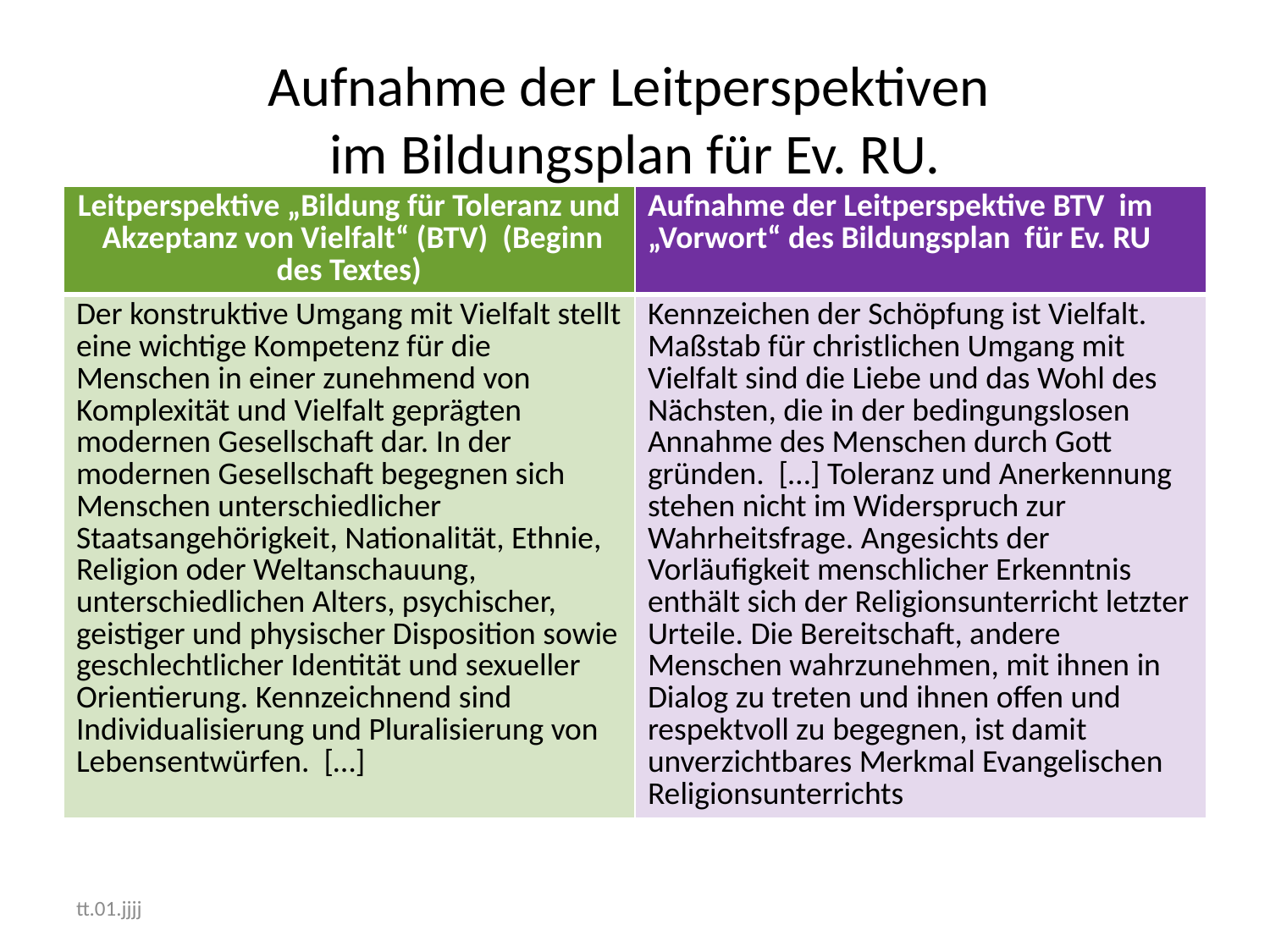

# Aufnahme der Leitperspektiven im Bildungsplan für Ev. RU.
| Leitperspektive „Bildung für Toleranz und Akzeptanz von Vielfalt“ (BTV) (Beginn des Textes) | Aufnahme der Leitperspektive BTV im „Vorwort“ des Bildungsplan für Ev. RU |
| --- | --- |
| Der konstruktive Umgang mit Vielfalt stellt eine wichtige Kompetenz für die Menschen in einer zunehmend von Komplexität und Vielfalt geprägten modernen Gesellschaft dar. In der modernen Gesellschaft begegnen sich Menschen unterschiedlicher Staatsangehörigkeit, Nationalität, Ethnie, Religion oder Weltanschauung, unterschiedlichen Alters, psychischer, geistiger und physischer Disposition sowie geschlechtlicher Identität und sexueller Orientierung. Kennzeichnend sind Individualisierung und Pluralisierung von Lebensentwürfen. […] | Kennzeichen der Schöpfung ist Vielfalt. Maßstab für christlichen Umgang mit Vielfalt sind die Liebe und das Wohl des Nächsten, die in der bedingungslosen Annahme des Menschen durch Gott gründen. […] Toleranz und Anerkennung stehen nicht im Widerspruch zur Wahrheitsfrage. Angesichts der Vorläufigkeit menschlicher Erkenntnis enthält sich der Religionsunterricht letzter Urteile. Die Bereitschaft, andere Menschen wahrzunehmen, mit ihnen in Dialog zu treten und ihnen offen und respektvoll zu begegnen, ist damit unverzichtbares Merkmal Evangelischen Religionsunterrichts |
tt.01.jjjj